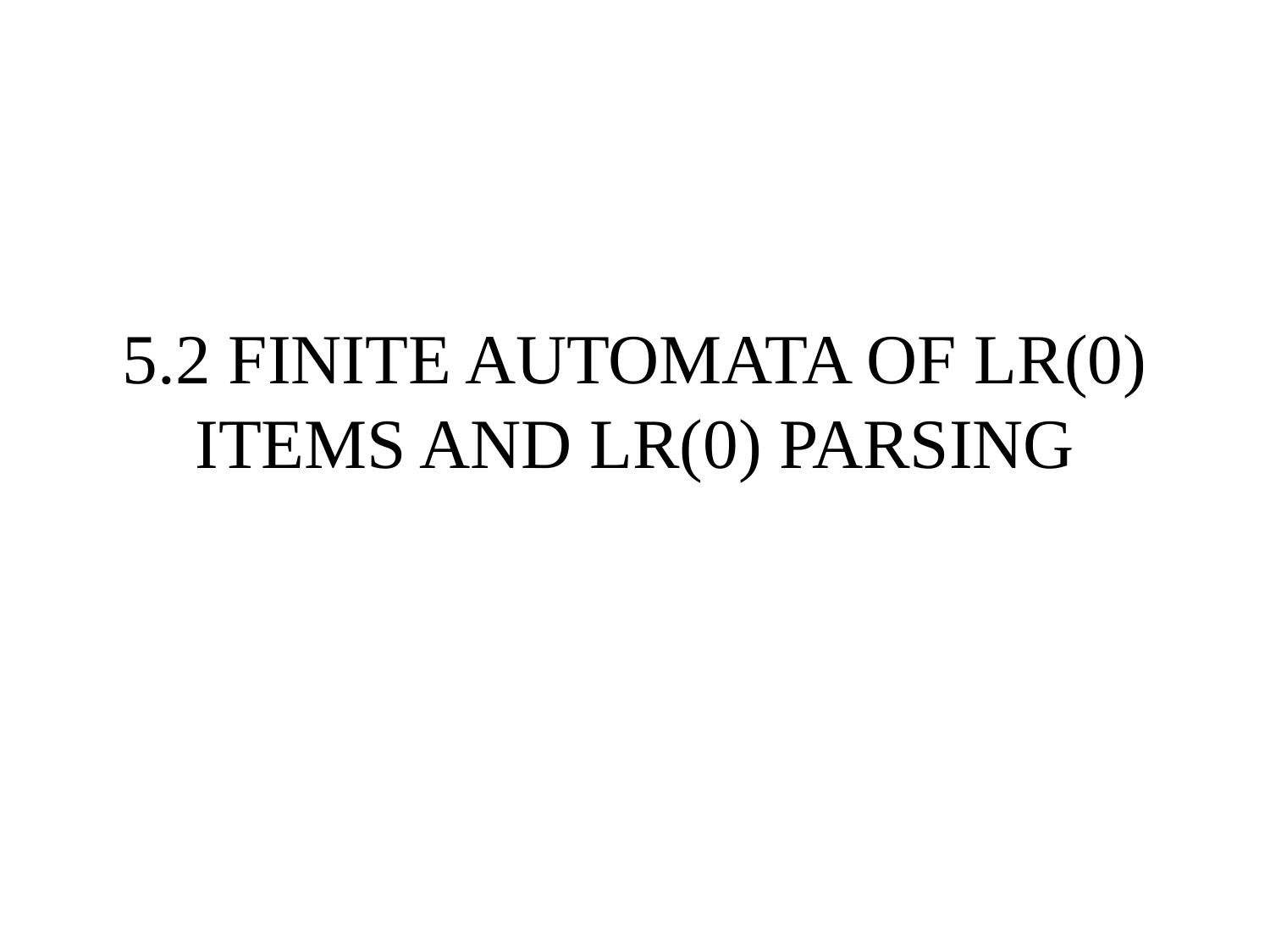

# 5.2 FINITE AUTOMATA OF LR(0) ITEMS AND LR(0) PARSING